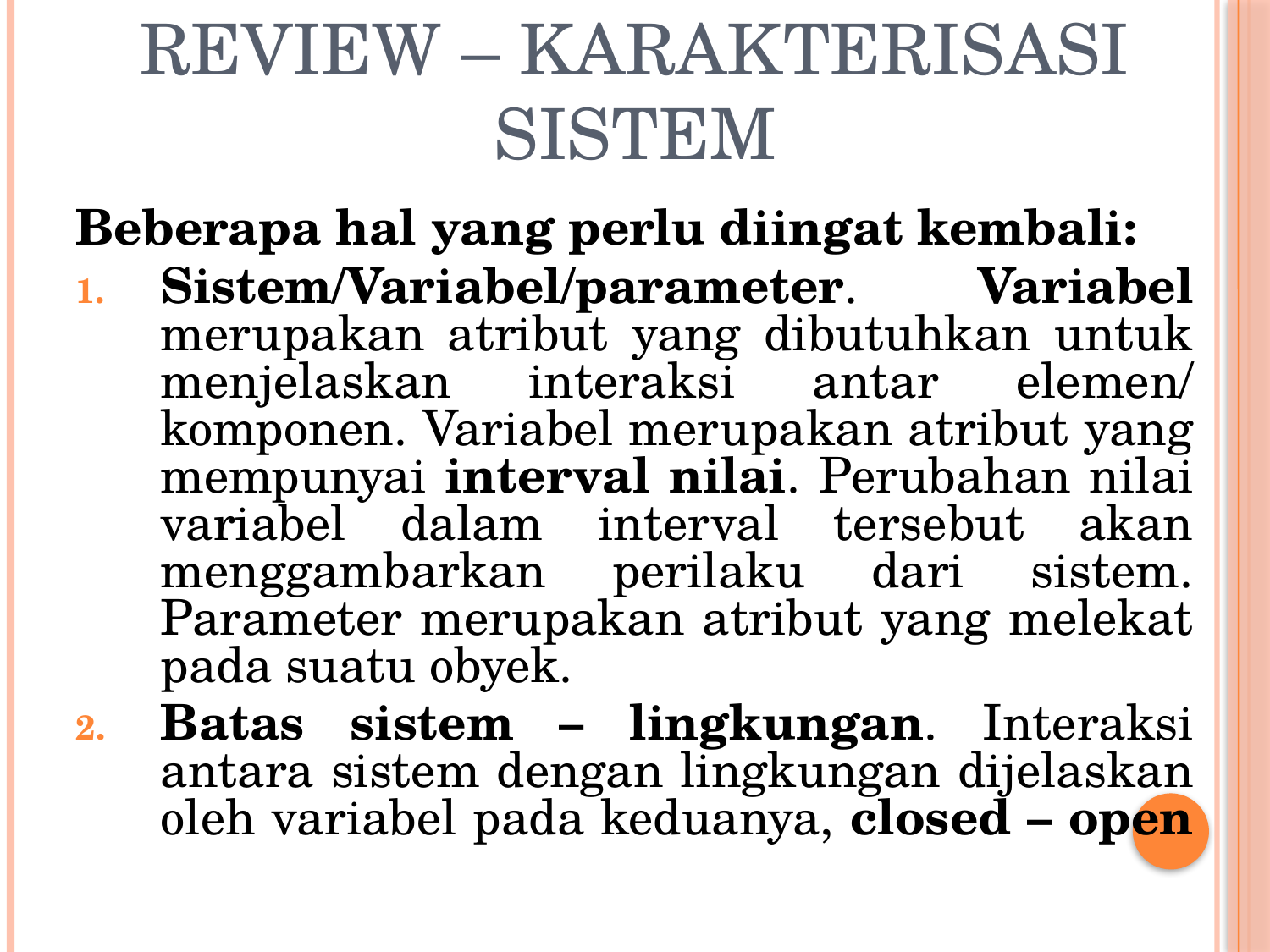

# Review – karakterisasi sistem
Beberapa hal yang perlu diingat kembali:
Sistem/Variabel/parameter. Variabel merupakan atribut yang dibutuhkan untuk menjelaskan interaksi antar elemen/ komponen. Variabel merupakan atribut yang mempunyai interval nilai. Perubahan nilai variabel dalam interval tersebut akan menggambarkan perilaku dari sistem. Parameter merupakan atribut yang melekat pada suatu obyek.
Batas sistem – lingkungan. Interaksi antara sistem dengan lingkungan dijelaskan oleh variabel pada keduanya, closed – open